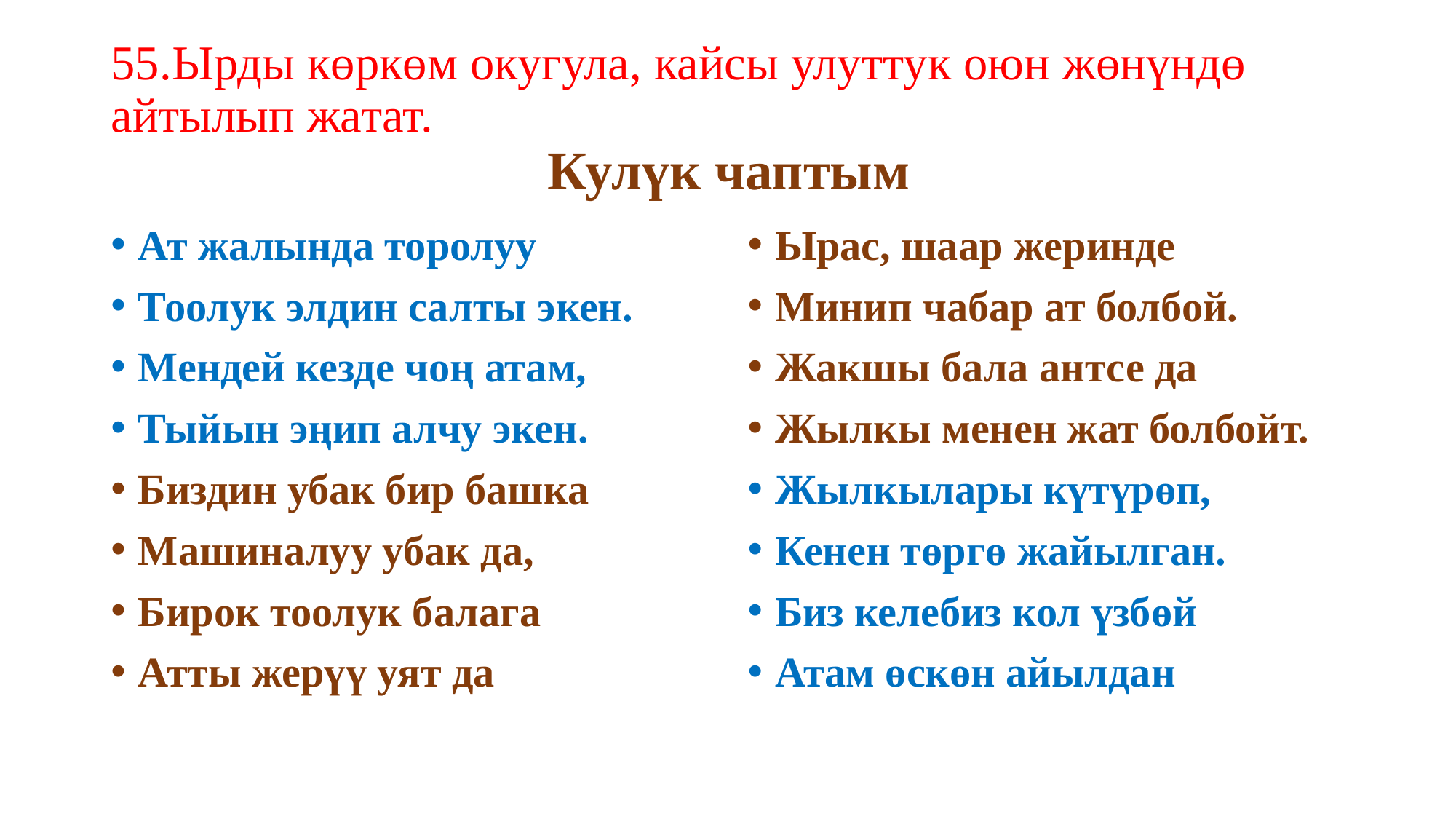

# 55.Ырды көркөм окугула, кайсы улуттук оюн жөнүндө айтылып жатат. Кулүк чаптым
Ат жалында торолуу
Тоолук элдин салты экен.
Мендей кезде чоң атам,
Тыйын эңип алчу экен.
Биздин убак бир башка
Машиналуу убак да,
Бирок тоолук балага
Атты жерүү уят да
Ырас, шаар жеринде
Минип чабар ат болбой.
Жакшы бала антсе да
Жылкы менен жат болбойт.
Жылкылары күтүрөп,
Кенен төргө жайылган.
Биз келебиз кол үзбөй
Атам өскөн айылдан